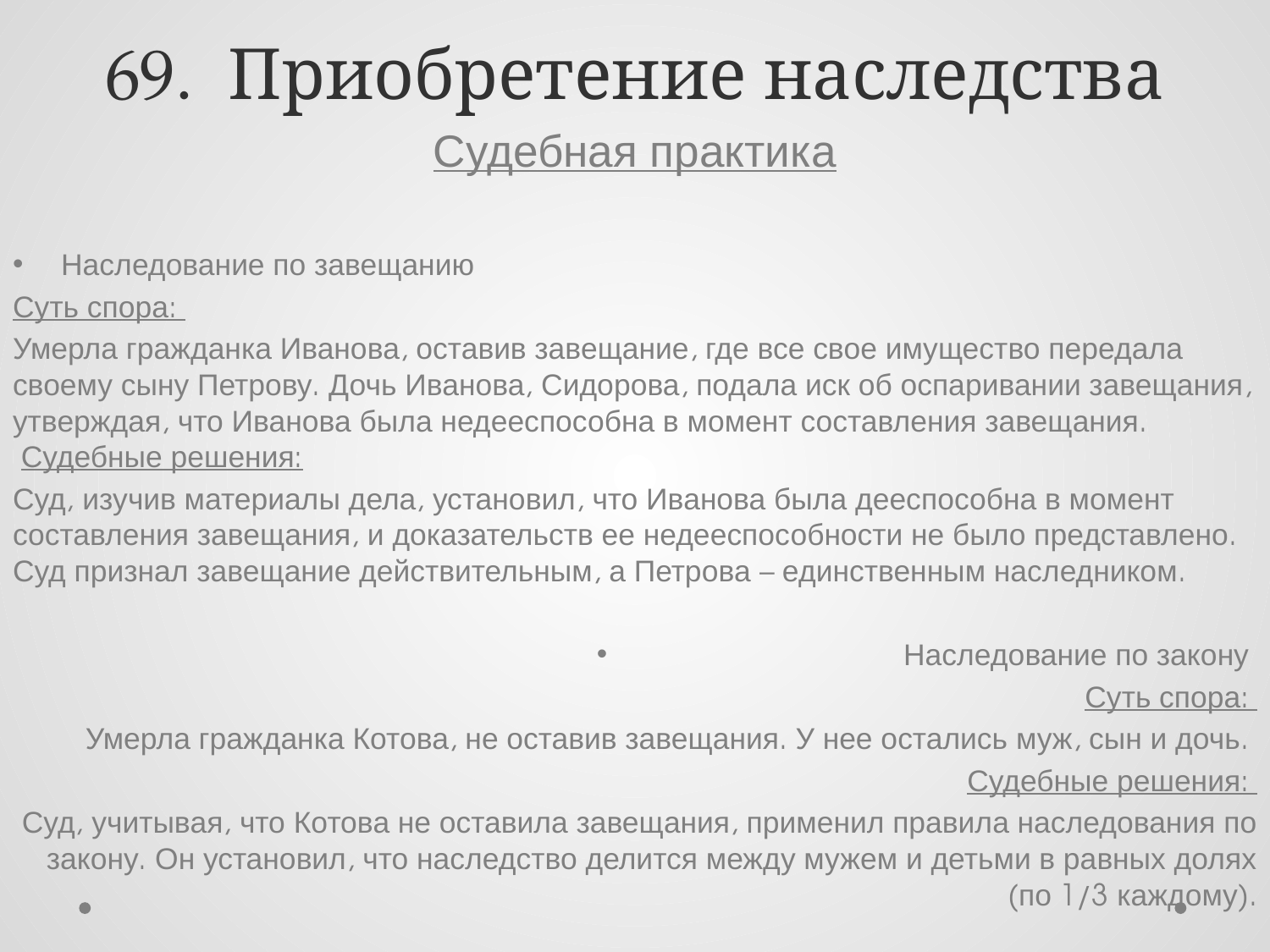

# 69.  Приобретение наследства
Судебная практика

Наследование по завещанию
Суть спора:
Умерла гражданка Иванова, оставив завещание, где все свое имущество передала своему сыну Петрову. Дочь Иванова, Сидорова, подала иск об оспаривании завещания, утверждая, что Иванова была недееспособна в момент составления завещания.
 Судебные решения:
Суд, изучив материалы дела, установил, что Иванова была дееспособна в момент составления завещания, и доказательств ее недееспособности не было представлено. Суд признал завещание действительным, а Петрова – единственным наследником.

Наследование по закону
Суть спора:
Умерла гражданка Котова, не оставив завещания. У нее остались муж, сын и дочь.
Судебные решения:
Суд, учитывая, что Котова не оставила завещания, применил правила наследования по закону. Он установил, что наследство делится между мужем и детьми в равных долях (по 1/3 каждому).